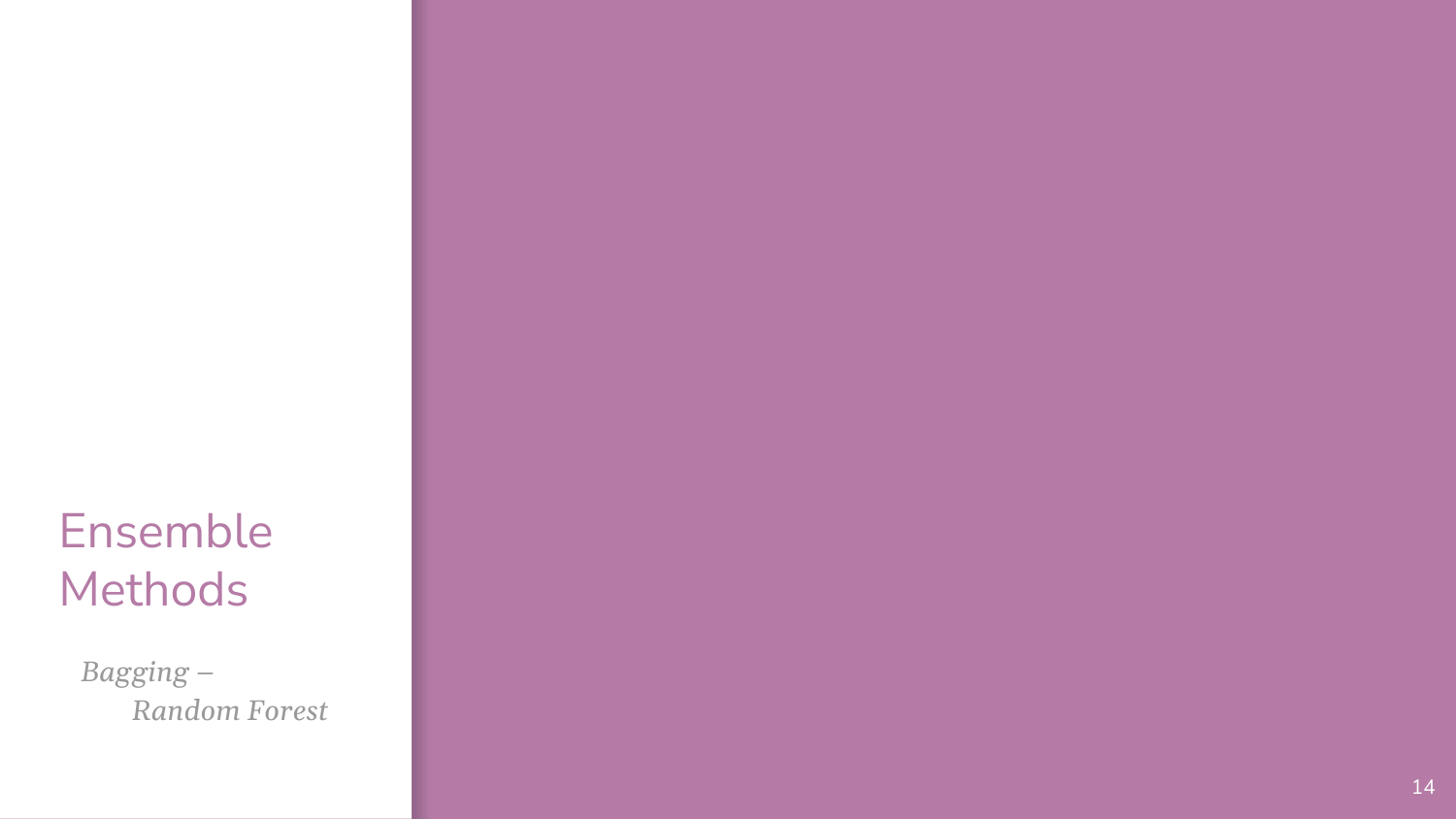

# Ensemble Methods
Bagging –
Random Forest
14